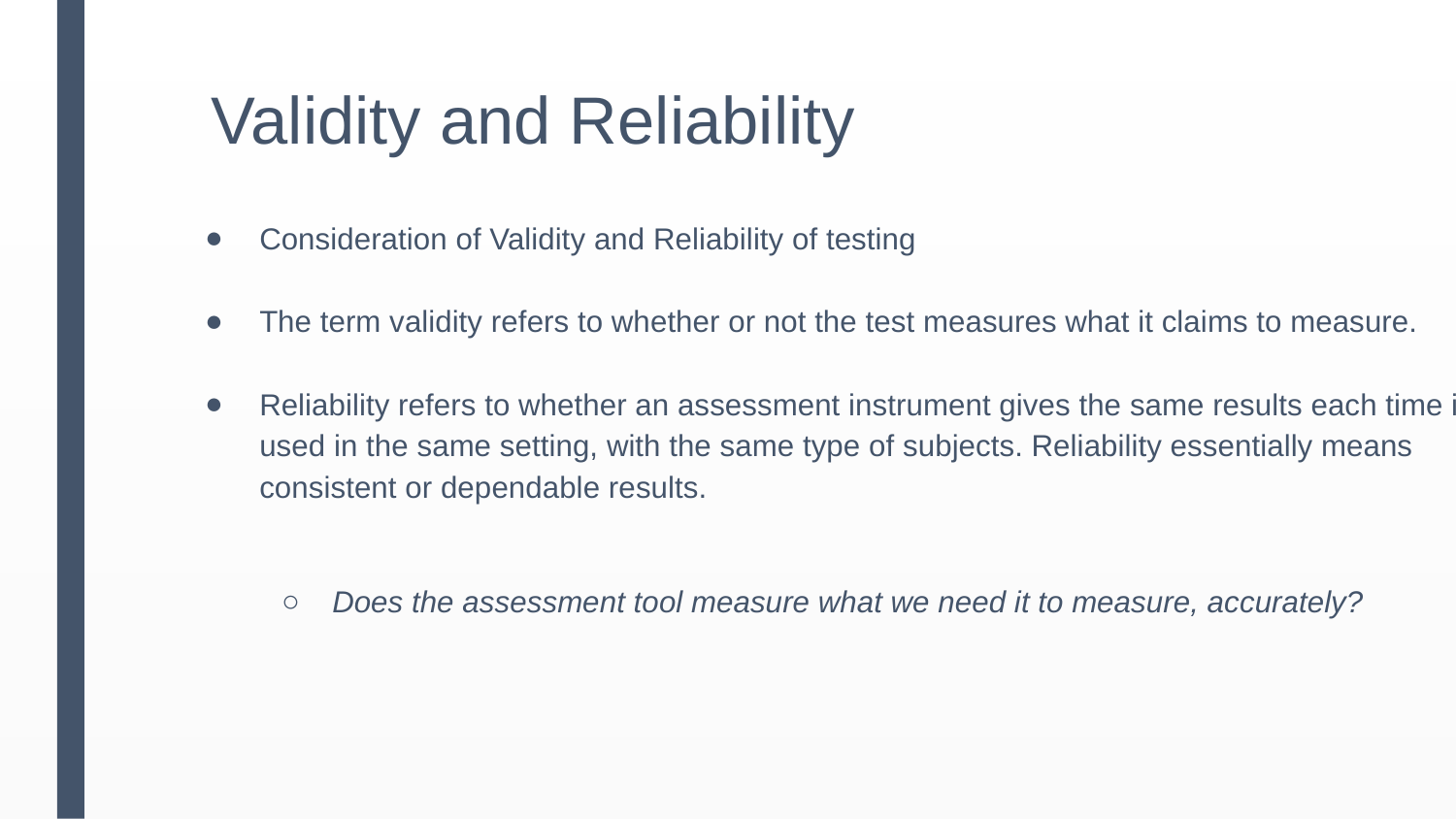

# Validity and Reliability
Consideration of Validity and Reliability of testing

The term validity refers to whether or not the test measures what it claims to measure.

Reliability refers to whether an assessment instrument gives the same results each time it is used in the same setting, with the same type of subjects. Reliability essentially means consistent or dependable results.

Does the assessment tool measure what we need it to measure, accurately?